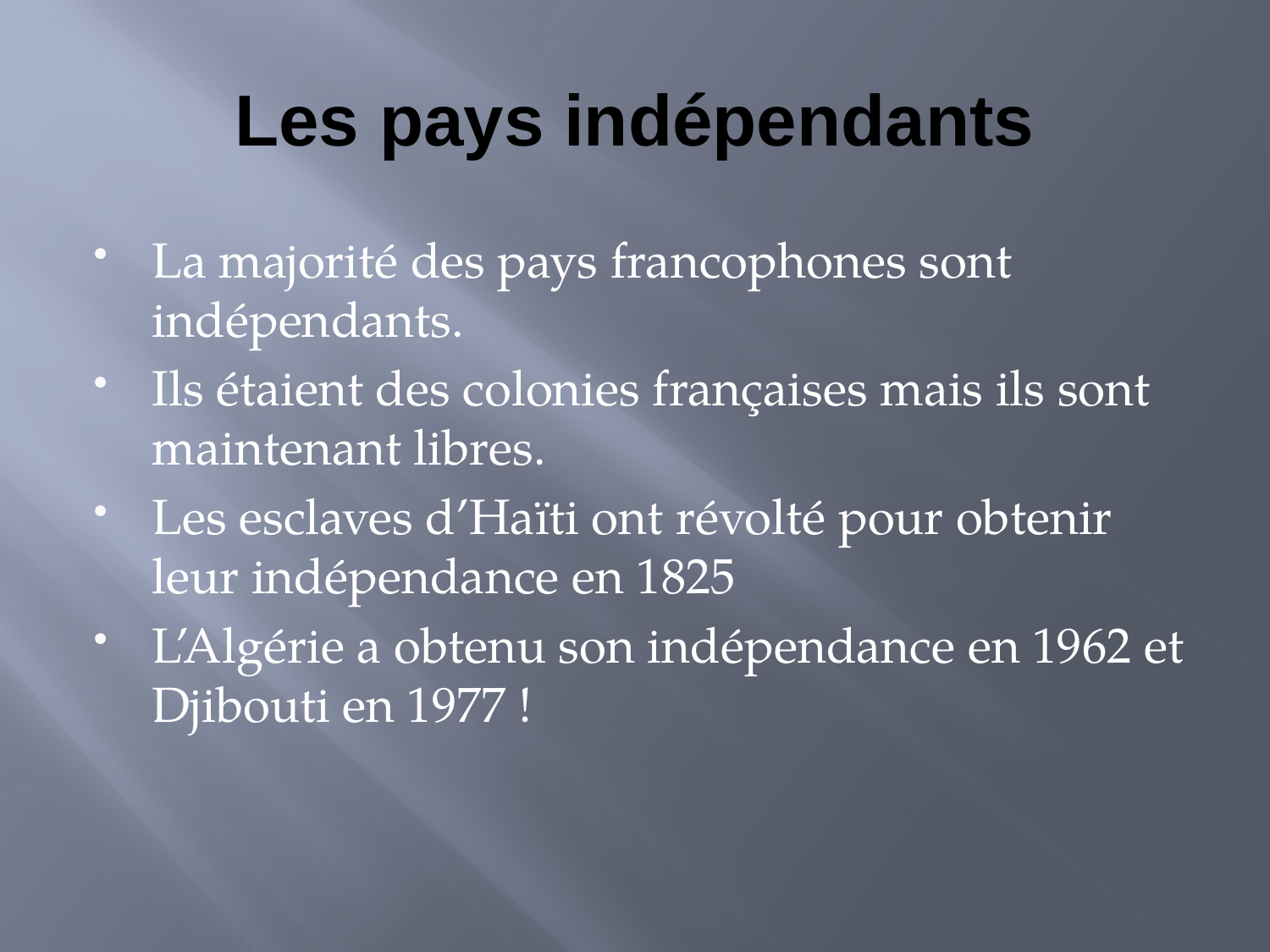

# Les pays indépendants
La majorité des pays francophones sont indépendants.
Ils étaient des colonies françaises mais ils sont maintenant libres.
Les esclaves d’Haïti ont révolté pour obtenir leur indépendance en 1825
L’Algérie a obtenu son indépendance en 1962 et Djibouti en 1977 !